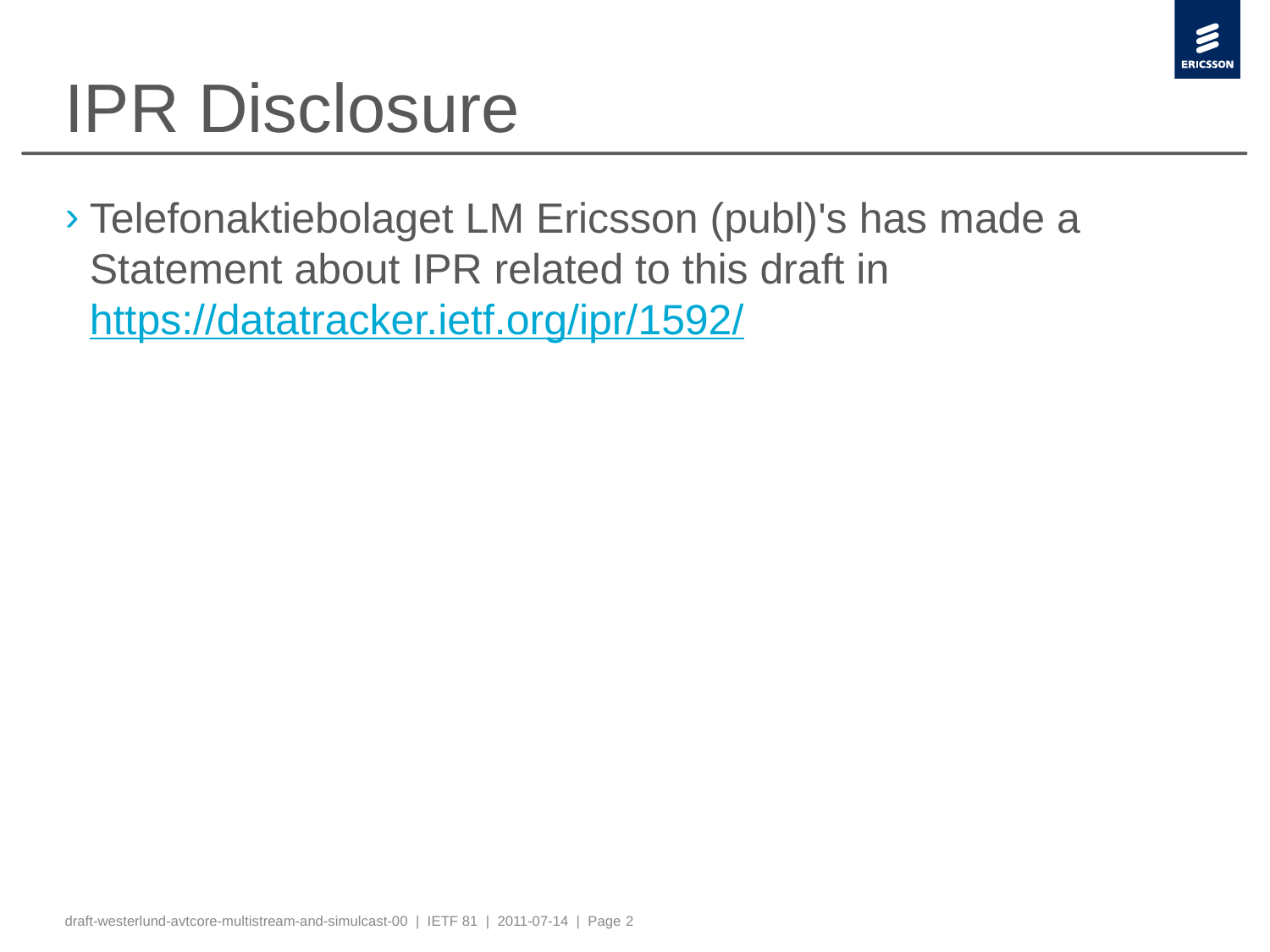

# IPR Disclosure
Telefonaktiebolaget LM Ericsson (publ)'s has made a Statement about IPR related to this draft in https://datatracker.ietf.org/ipr/1592/